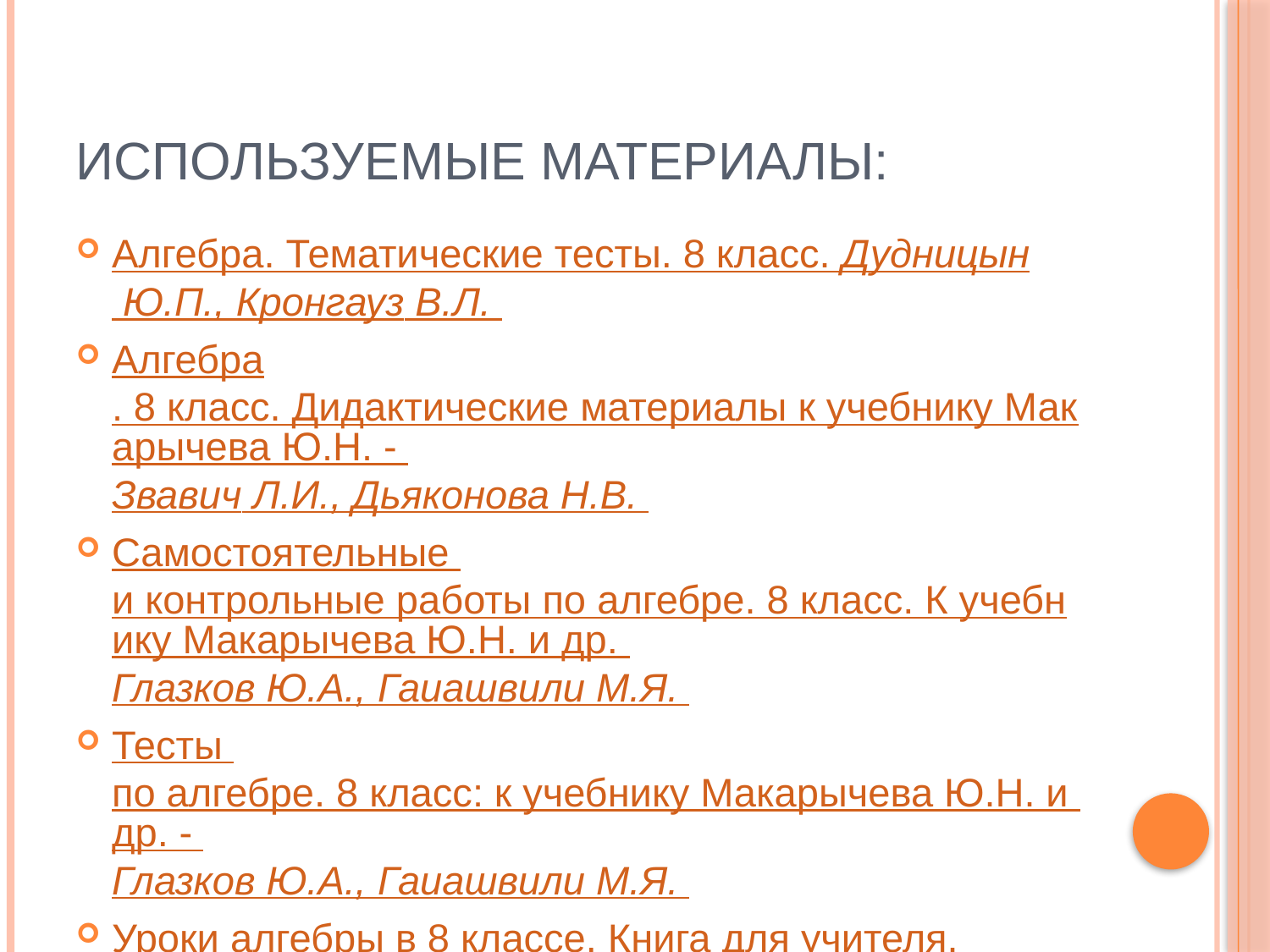

# Используемые материалы:
Алгебра. Тематические тесты. 8 класс. Дудницын Ю.П., Кронгауз В.Л.
Алгебра. 8 класс. Дидактические материалы к учебнику Макарычева Ю.Н. - Звавич Л.И., Дьяконова Н.В.
Самостоятельные и контрольные работы по алгебре. 8 класс. К учебнику Макарычева Ю.Н. и др. Глазков Ю.А., Гаиашвили М.Я.
Тесты по алгебре. 8 класс: к учебнику Макарычева Ю.Н. и др. - Глазков Ю.А., Гаиашвили М.Я.
Уроки алгебры в 8 классе. Книга для учителя. Жохов В.И., Карташева Г.Д.